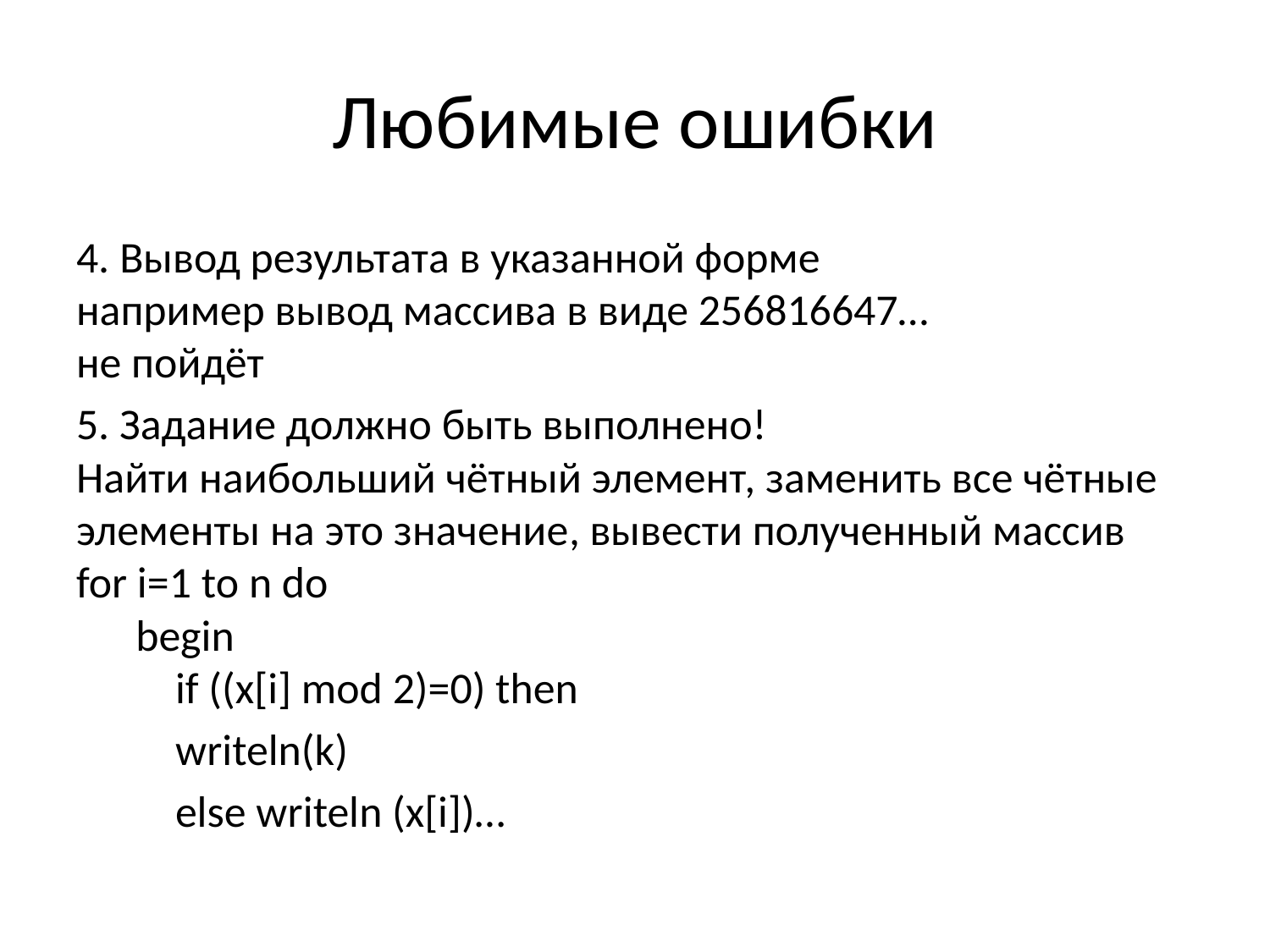

# Любимые ошибки
4. Вывод результата в указанной форме
например вывод массива в виде 256816647…
не пойдёт
5. Задание должно быть выполнено!
Найти наибольший чётный элемент, заменить все чётные элементы на это значение, вывести полученный массив
for i=1 to n do
      begin
 		if ((x[i] mod 2)=0) then
			writeln(k)
		else writeln (x[i])…